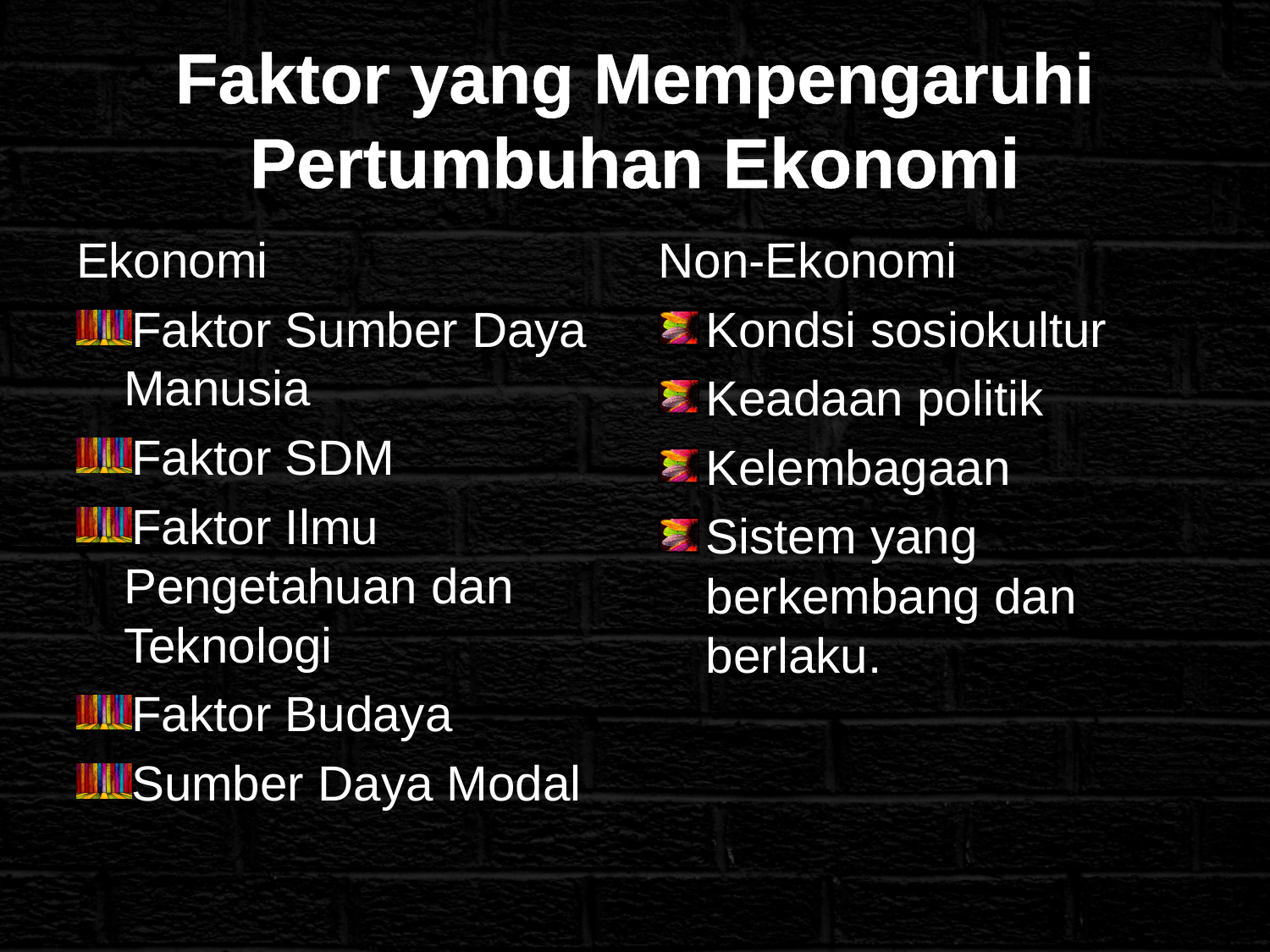

# Faktor yang Mempengaruhi Pertumbuhan Ekonomi
Ekonomi
Faktor Sumber Daya Manusia
Faktor SDM
Faktor Ilmu Pengetahuan dan Teknologi
Faktor Budaya
Sumber Daya Modal

Non-Ekonomi
Kondsi sosiokultur
Keadaan politik
Kelembagaan
Sistem yang berkembang dan berlaku.